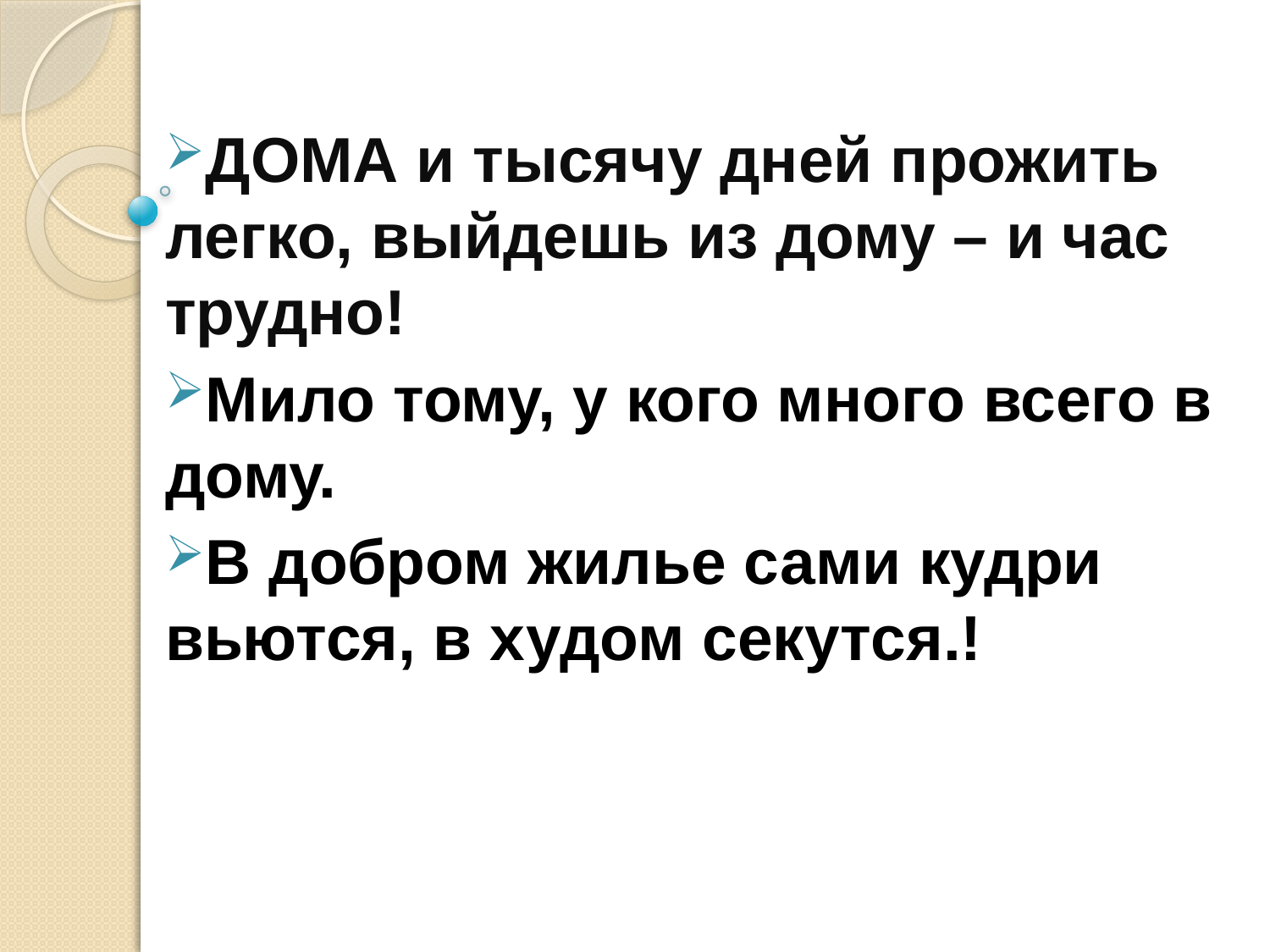

ДОМА и тысячу дней прожить легко, выйдешь из дому – и час трудно!
Мило тому, у кого много всего в дому.
В добром жилье сами кудри вьются, в худом секутся.!